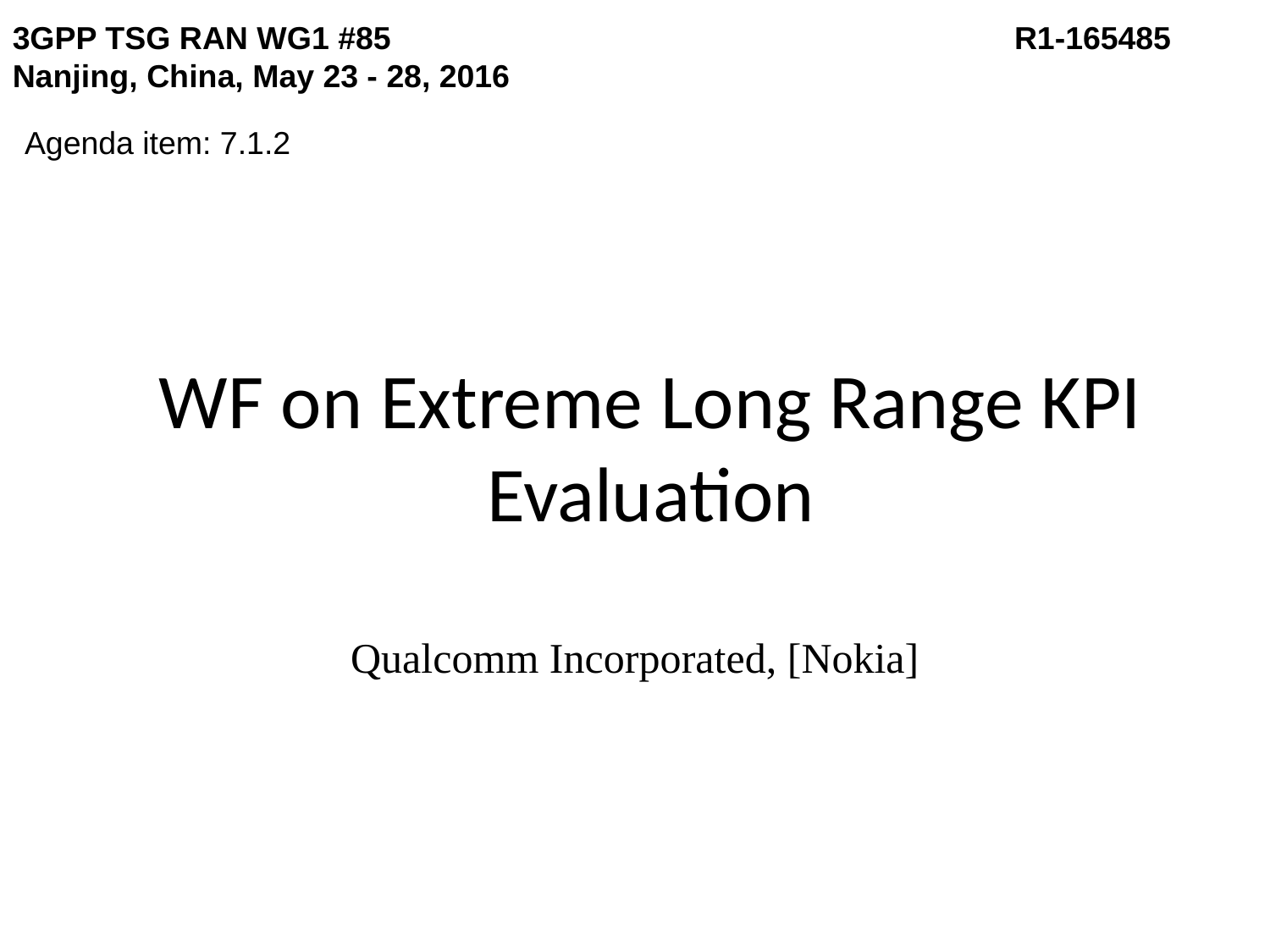

3GPP TSG RAN WG1 #85	             			                           R1-165485
Nanjing, China, May 23 - 28, 2016
Agenda item: 7.1.2
# WF on Extreme Long Range KPI Evaluation
Qualcomm Incorporated, [Nokia]